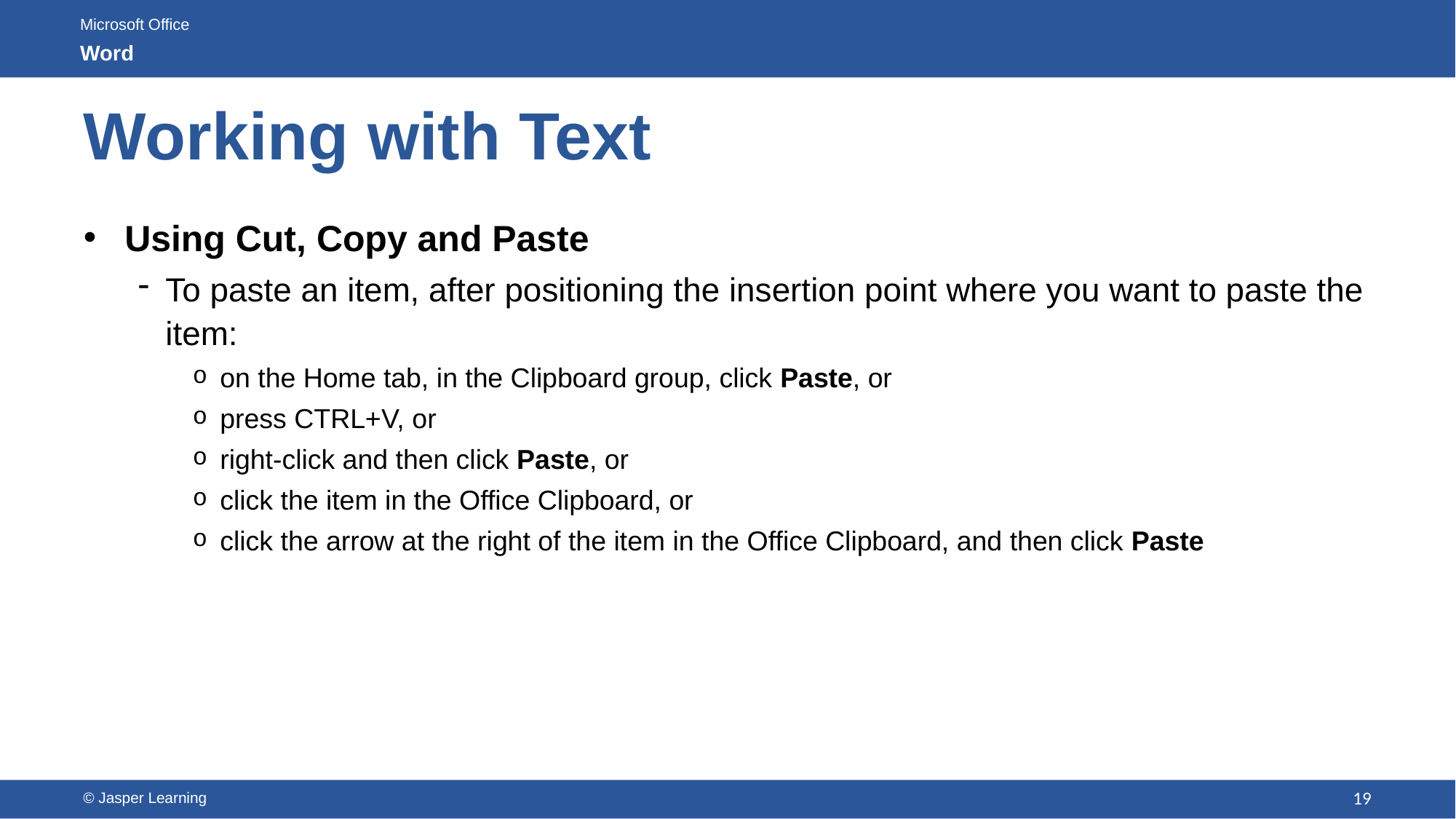

# Working with Text
Using Cut, Copy and Paste
To paste an item, after positioning the insertion point where you want to paste the item:
on the Home tab, in the Clipboard group, click Paste, or
press CTRL+V, or
right-click and then click Paste, or
click the item in the Office Clipboard, or
click the arrow at the right of the item in the Office Clipboard, and then click Paste

19
© Jasper Learning